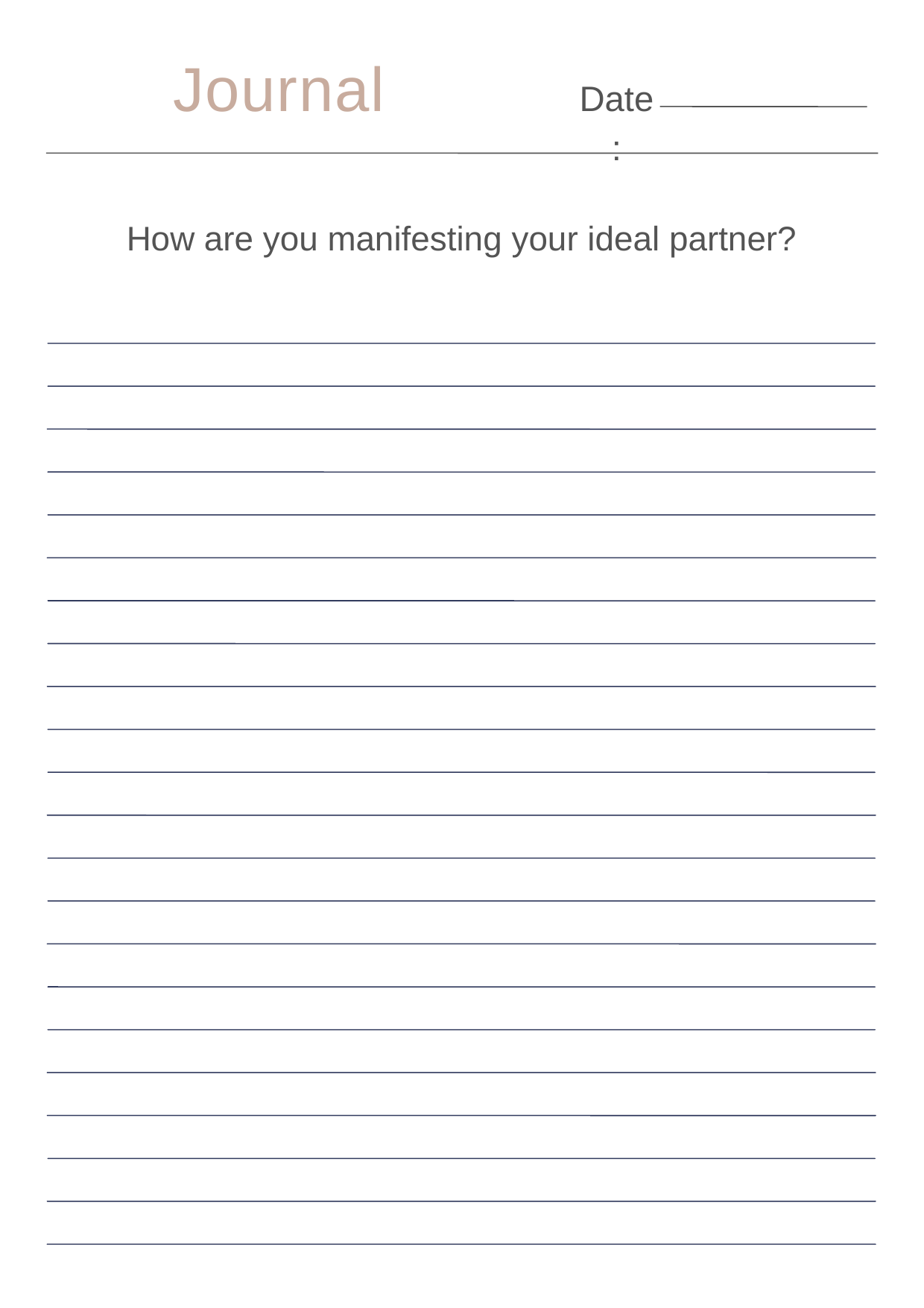

Journal
Date:

How are you manifesting your ideal partner?